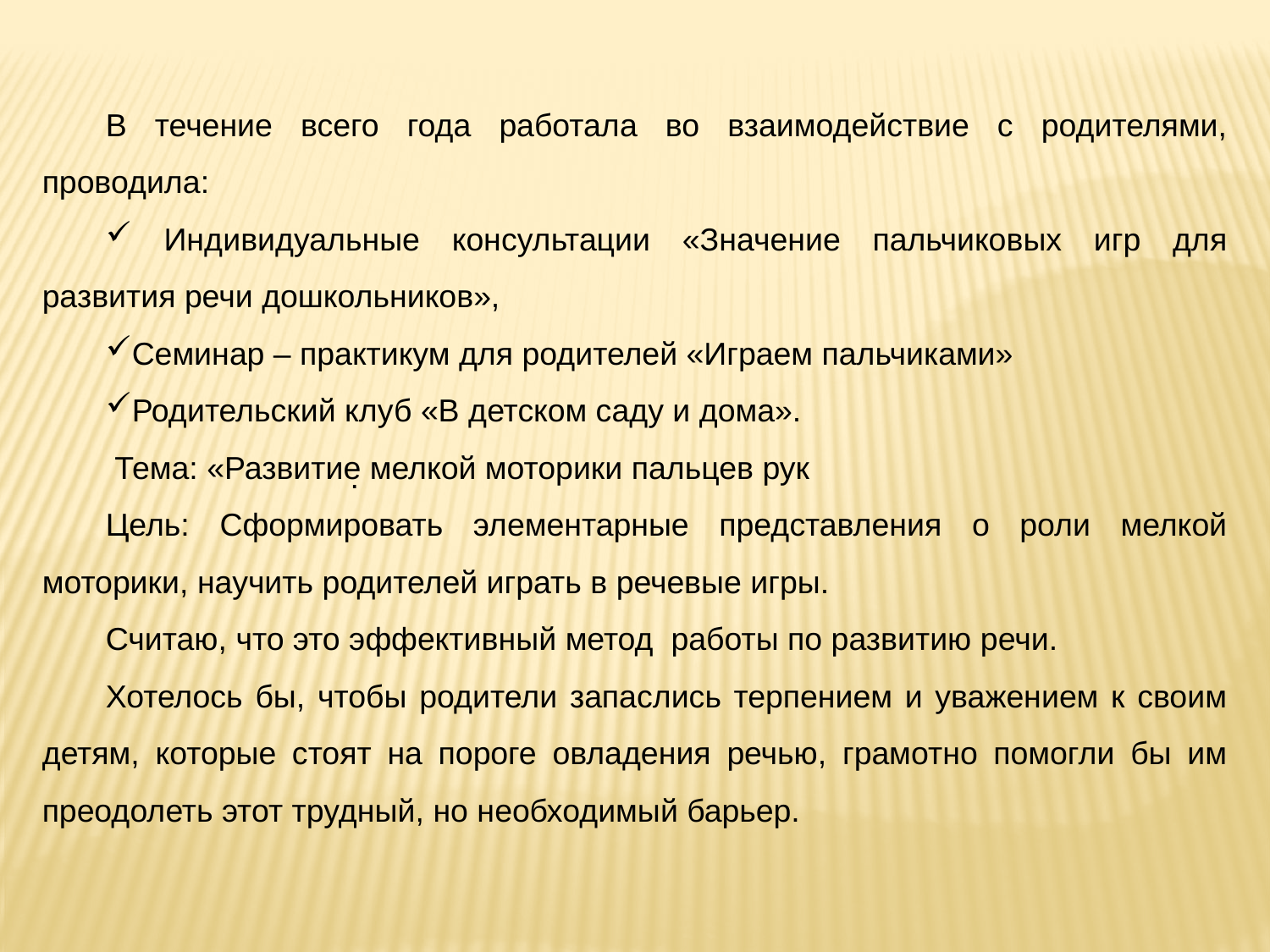

В течение всего года работала во взаимодействие с родителями, проводила:
 Индивидуальные консультации «Значение пальчиковых игр для развития речи дошкольников»,
Семинар – практикум для родителей «Играем пальчиками»
Родительский клуб «В детском саду и дома».
 Тема: «Развитие мелкой моторики пальцев рук
Цель: Сформировать элементарные представления о роли мелкой моторики, научить родителей играть в речевые игры.
Считаю, что это эффективный метод  работы по развитию речи.
Хотелось бы, чтобы родители запаслись терпением и уважением к своим детям, которые стоят на пороге овладения речью, грамотно помогли бы им преодолеть этот трудный, но необходимый барьер.

.